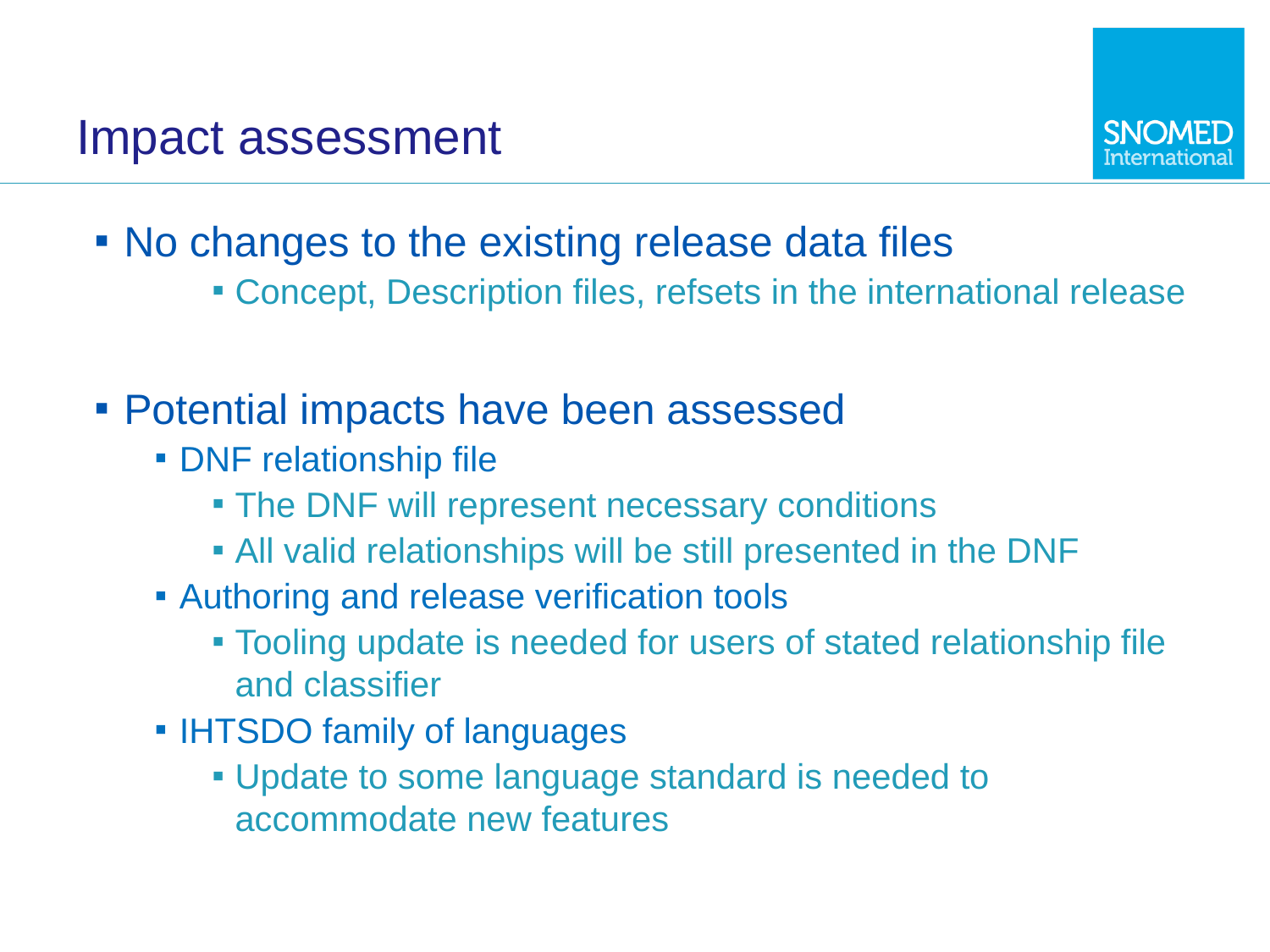

# Impact assessment
No changes to the existing release data files
Concept, Description files, refsets in the international release

Potential impacts have been assessed
DNF relationship file
The DNF will represent necessary conditions
All valid relationships will be still presented in the DNF
Authoring and release verification tools
Tooling update is needed for users of stated relationship file and classifier
IHTSDO family of languages
Update to some language standard is needed to accommodate new features